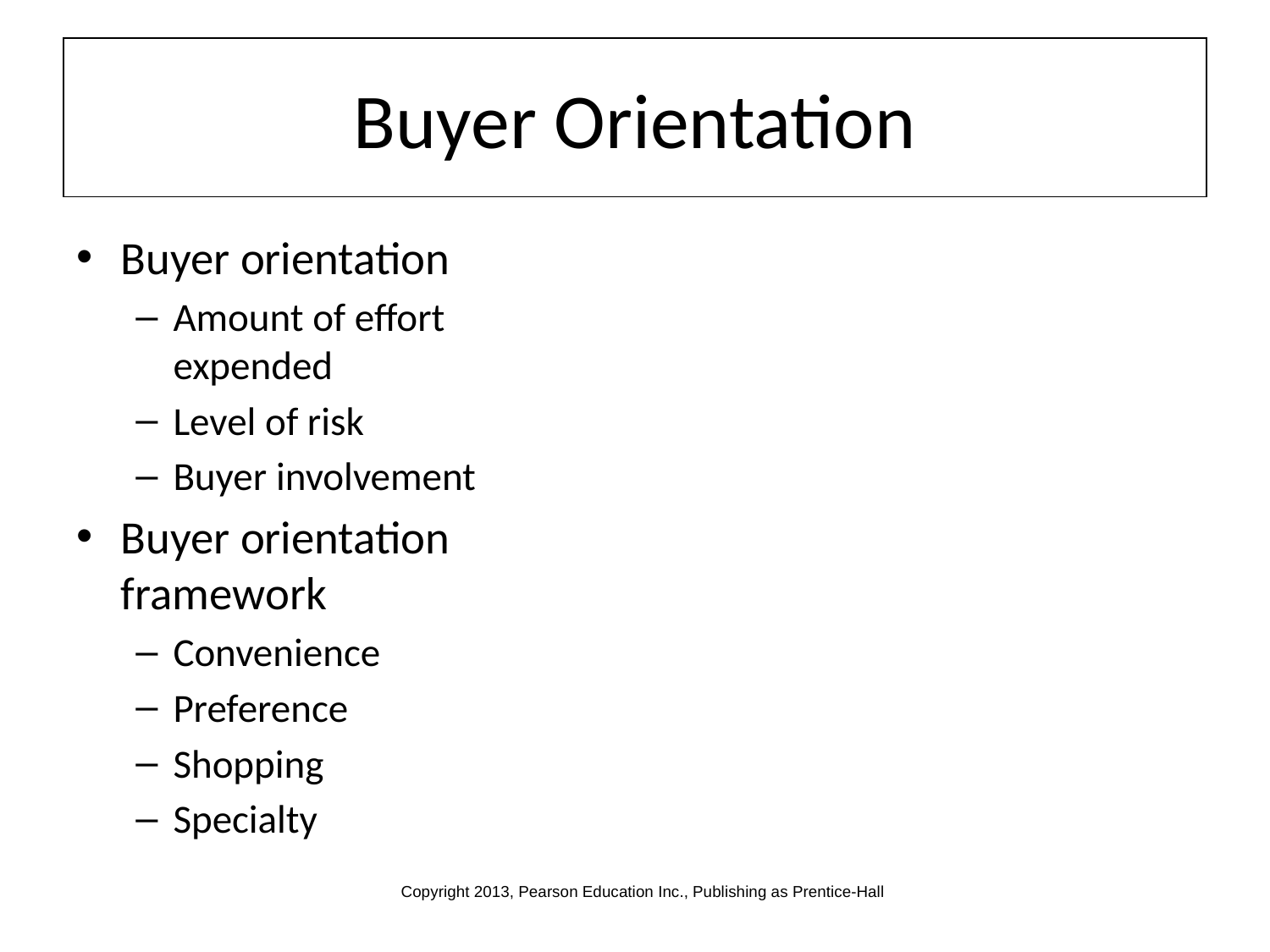

# Buyer Orientation
Buyer orientation
Amount of effort expended
Level of risk
Buyer involvement
Buyer orientation framework
Convenience
Preference
Shopping
Specialty

Copyright 2013, Pearson Education Inc., Publishing as Prentice-Hall